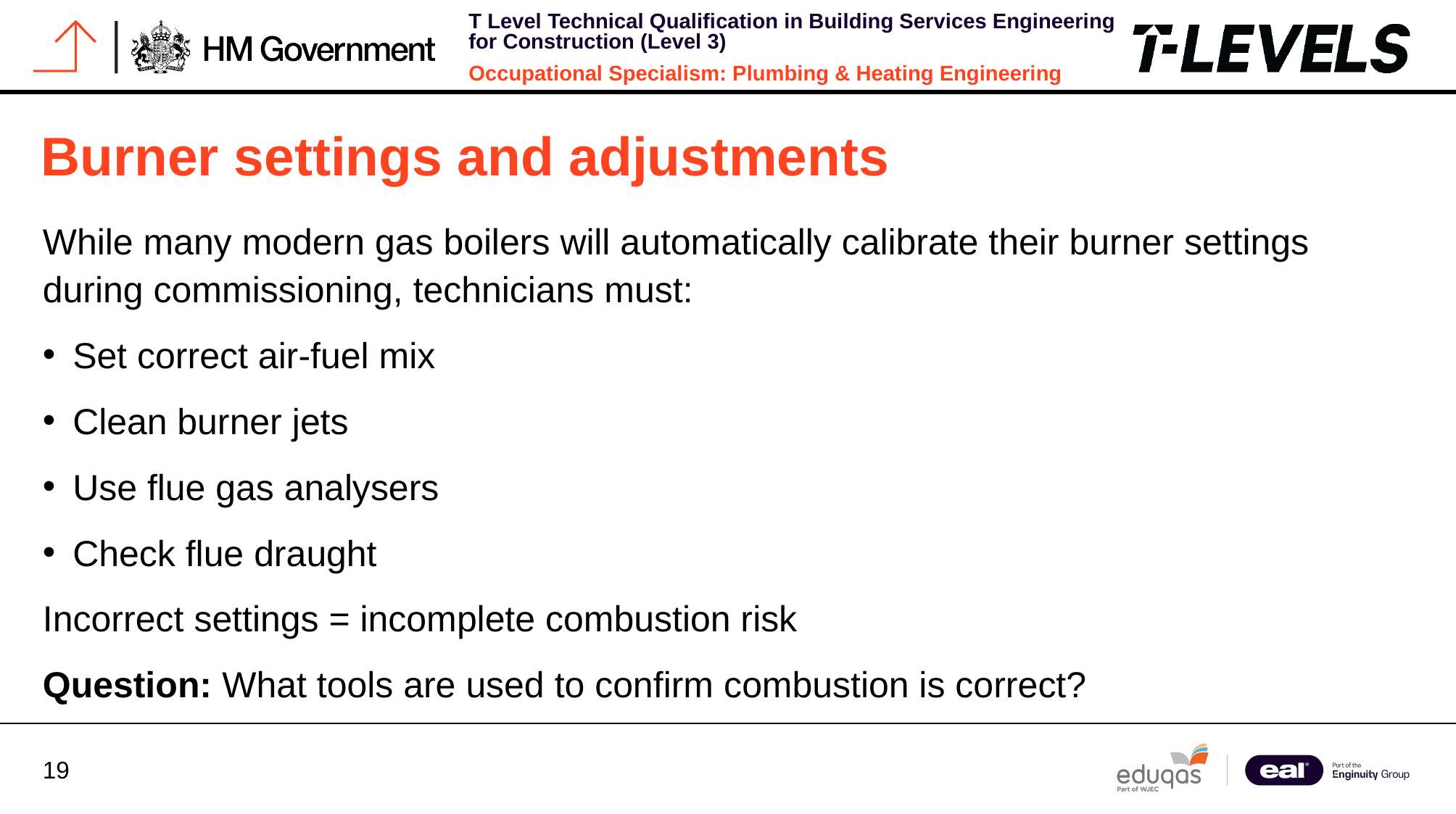

# Burner settings and adjustments
While many modern gas boilers will automatically calibrate their burner settings during commissioning, technicians must:
Set correct air-fuel mix
Clean burner jets
Use flue gas analysers
Check flue draught
Incorrect settings = incomplete combustion risk
Question: What tools are used to confirm combustion is correct?